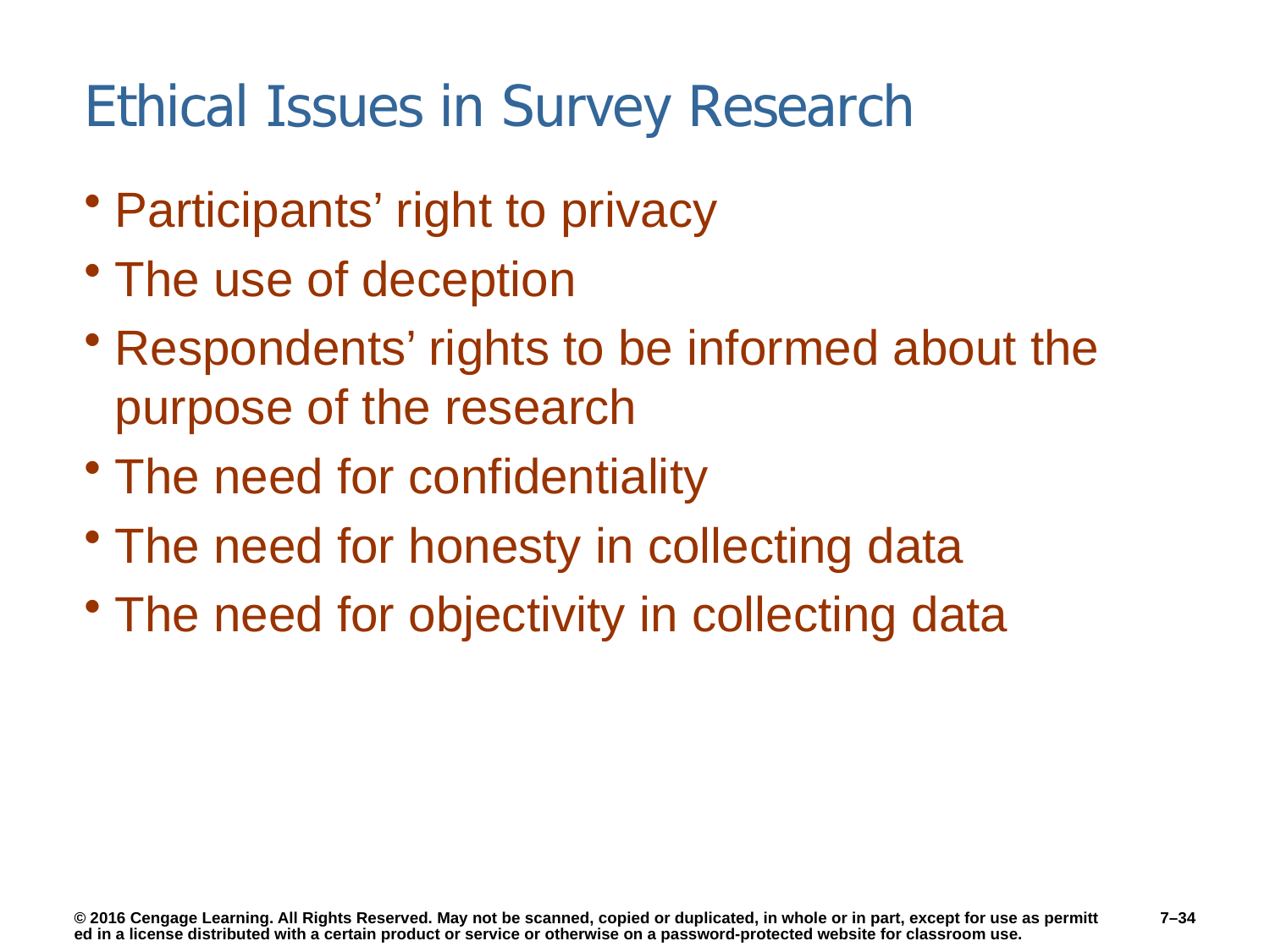

# Ethical Issues in Survey Research
Participants’ right to privacy
The use of deception
Respondents’ rights to be informed about the purpose of the research
The need for confidentiality
The need for honesty in collecting data
The need for objectivity in collecting data
7–34
© 2016 Cengage Learning. All Rights Reserved. May not be scanned, copied or duplicated, in whole or in part, except for use as permitted in a license distributed with a certain product or service or otherwise on a password-protected website for classroom use.